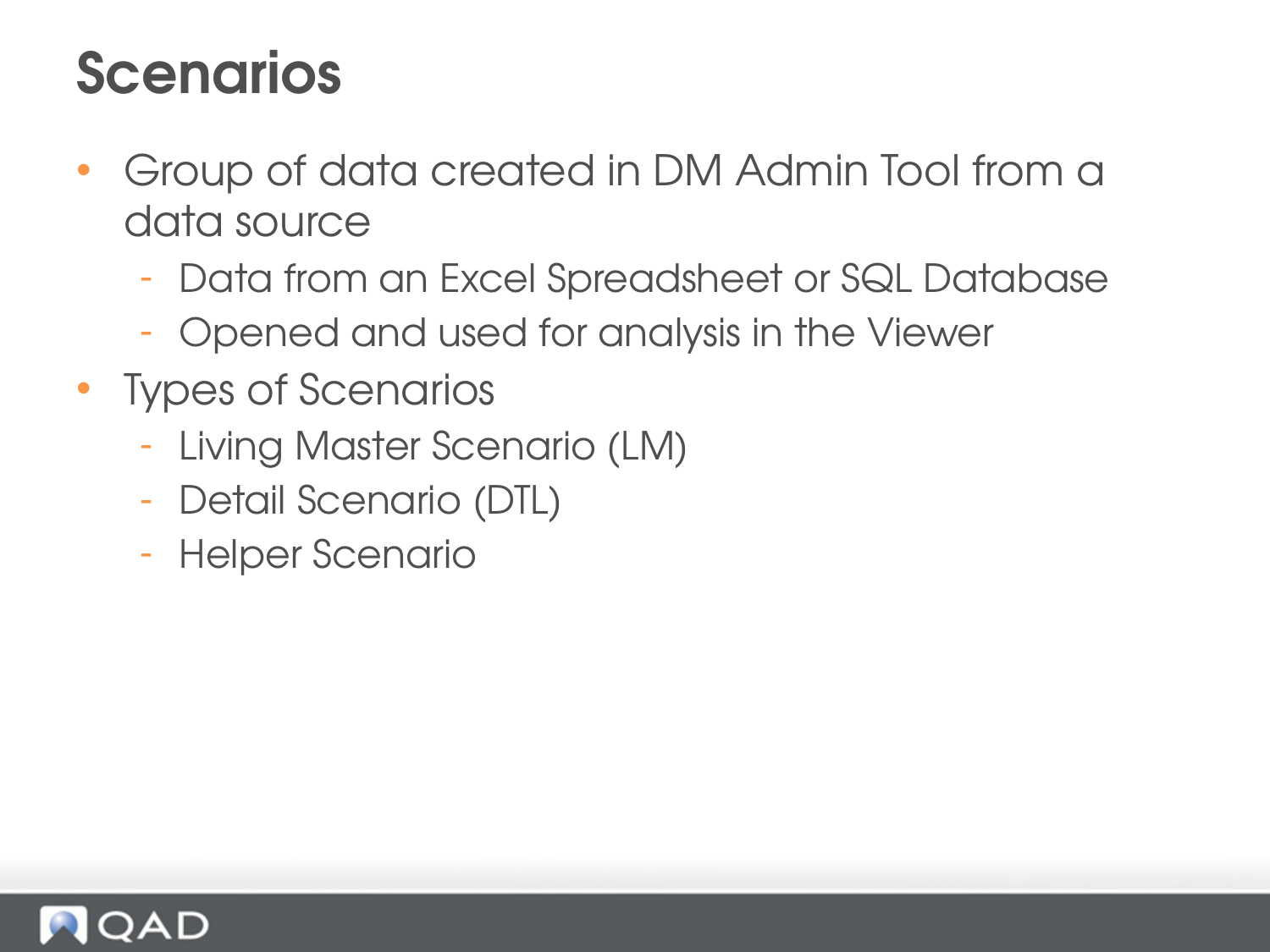

# Scenarios

Group of data created in DM Admin Tool from a data source
Data from an Excel Spreadsheet or SQL Database
Opened and used for analysis in the Viewer
Types of Scenarios
Living Master Scenario (LM)
Detail Scenario (DTL)
Helper Scenario